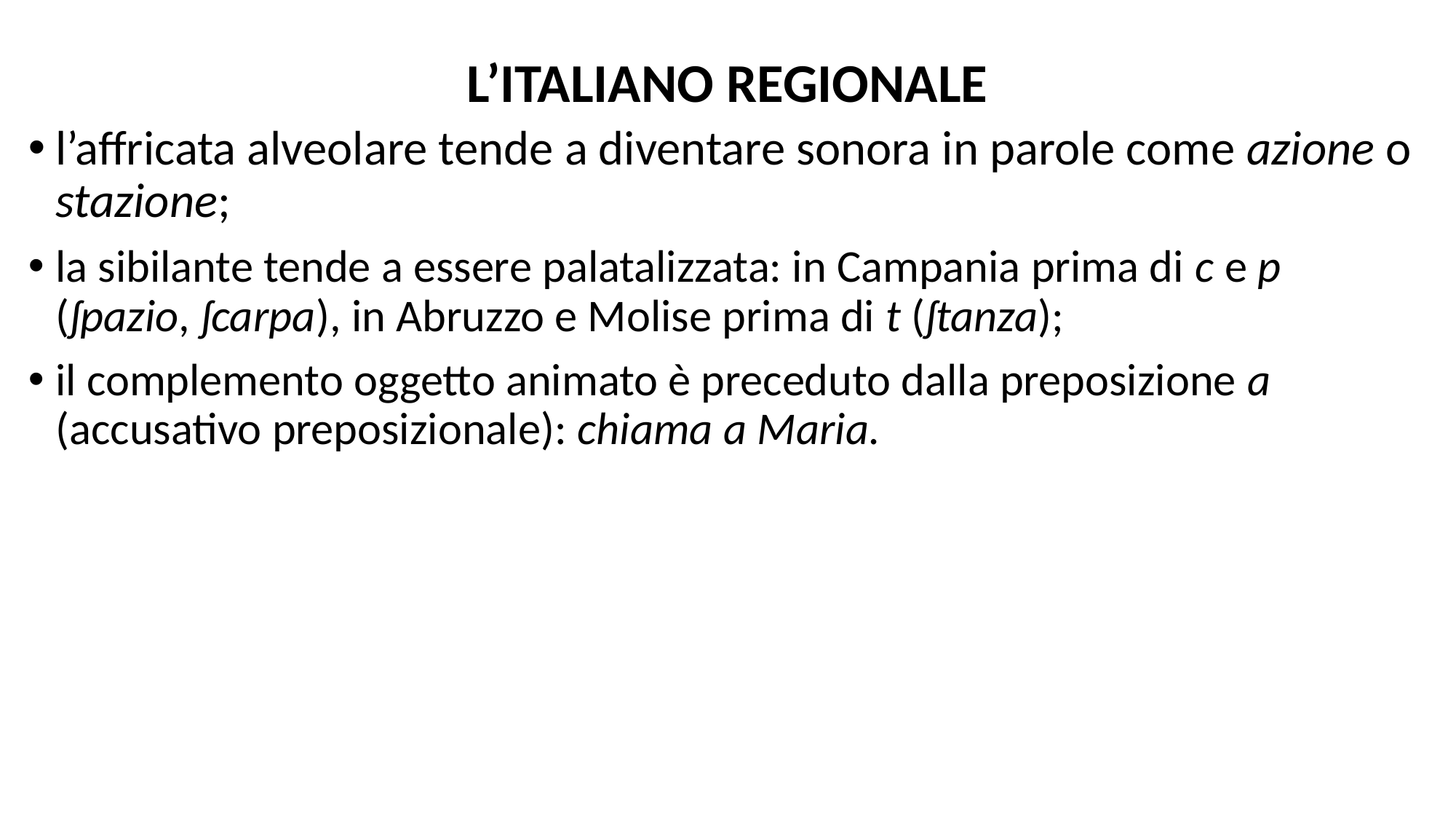

# L’ITALIANO REGIONALE
l’affricata alveolare tende a diventare sonora in parole come azione o stazione;
la sibilante tende a essere palatalizzata: in Campania prima di c e p (ʃpazio, ʃcarpa), in Abruzzo e Molise prima di t (ʃtanza);
il complemento oggetto animato è preceduto dalla preposizione a (accusativo preposizionale): chiama a Maria.